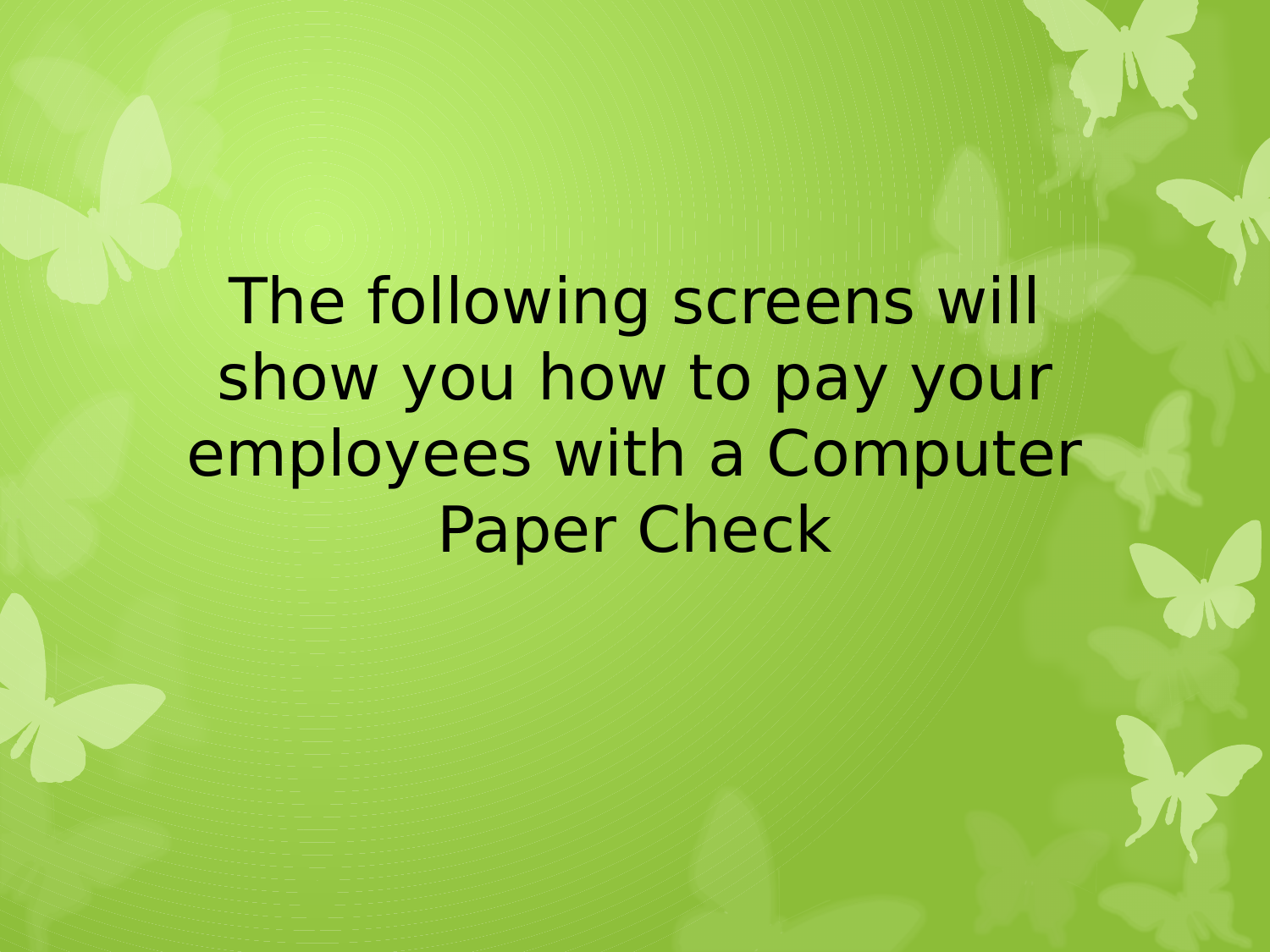

The following screens will show you how to pay your employees with a Computer Paper Check